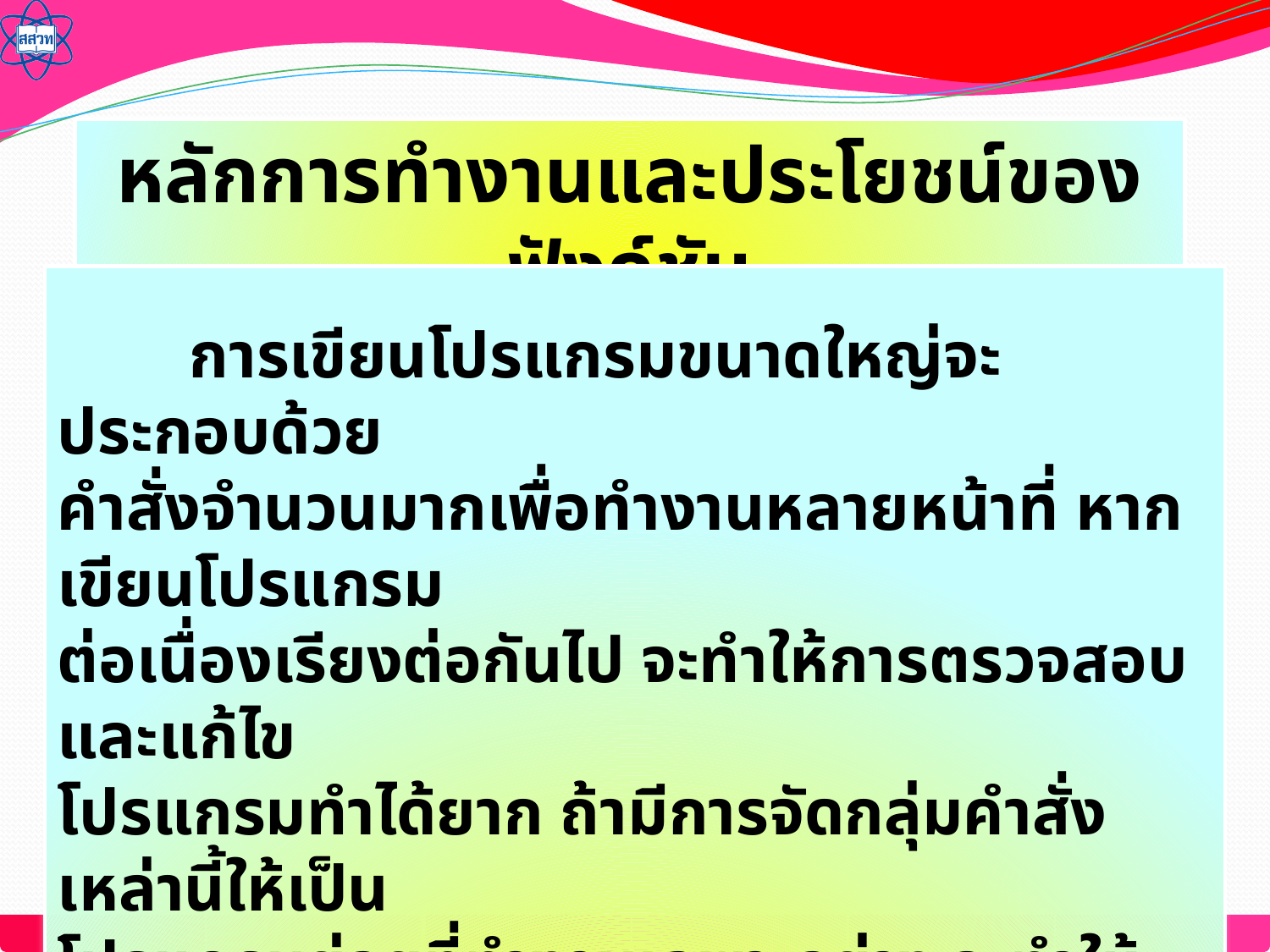

หลักการทำงานและประโยชน์ของฟังก์ชัน

        การเขียนโปรแกรมขนาดใหญ่จะประกอบด้วย
คำสั่งจำนวนมากเพื่อทำงานหลายหน้าที่ หากเขียนโปรแกรม
ต่อเนื่องเรียงต่อกันไป จะทำให้การตรวจสอบ และแก้ไข
โปรแกรมทำได้ยาก ถ้ามีการจัดกลุ่มคำสั่งเหล่านี้ให้เป็น
โปรแกรมย่อยที่ทำงานเฉพาะอย่าง จะทำให้ง่ายต่อการ
ตรวจสอบและแก้ไข และยังสามารถนำฟังก์ชันที่มีอยู่แล้ว
ไปใช้ในโปรแกรมอื่นที่มีลักษณะคล้ายคลึงได้